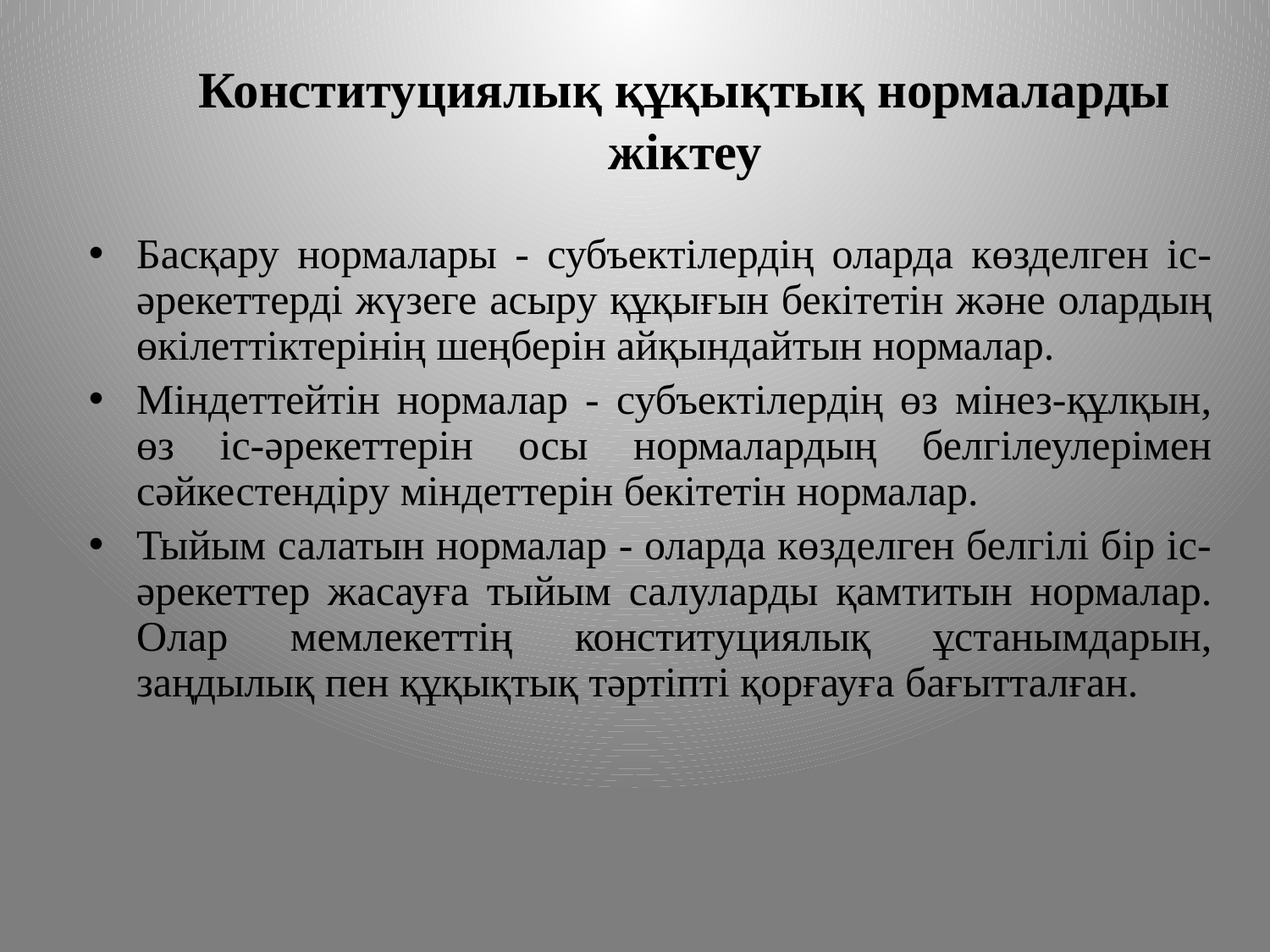

Конституциялық құқықтық нормаларды жіктеу
Басқару нормалары - субъектілердің оларда көзделген іс-әрекеттерді жүзеге асыру құқығын бекітетін және олардың өкілеттіктерінің шеңберін айқындайтын нормалар.
Міндеттейтін нормалар - субъектілердің өз мінез-құлқын, өз іс-әрекеттерін осы нормалардың белгілеулерімен сәйкестендіру міндеттерін бекітетін нормалар.
Тыйым салатын нормалар - оларда көзделген белгілі бір іс-әрекеттер жасауға тыйым салуларды қамтитын нормалар. Олар мемлекеттің конституциялық ұстанымдарын, заңдылық пен құқықтық тәртіпті қорғауға бағытталған.